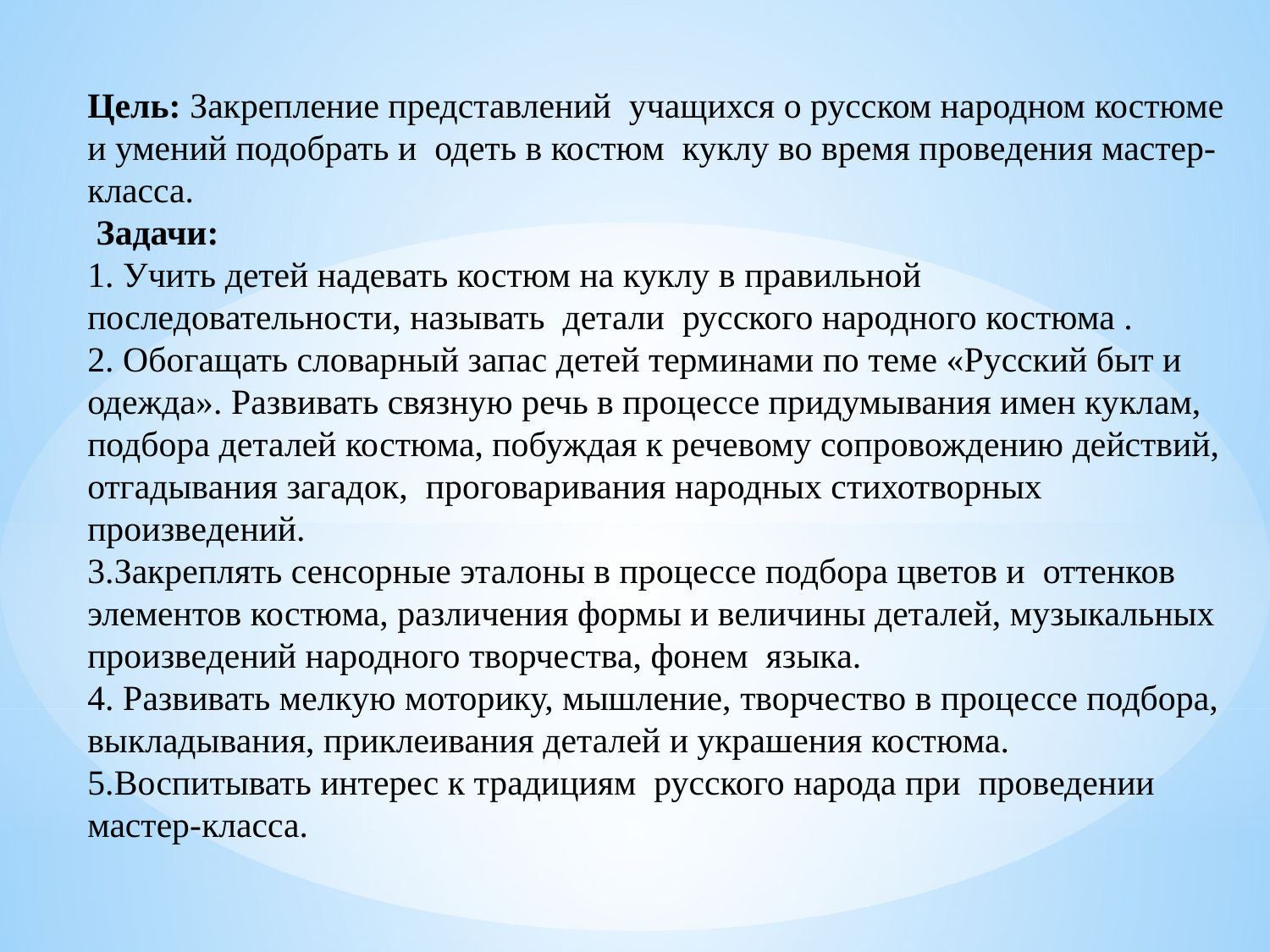

Цель: Закрепление представлений  учащихся о русском народном костюме и умений подобрать и  одеть в костюм  куклу во время проведения мастер-класса.
 Задачи:
1. Учить детей надевать костюм на куклу в правильной последовательности, называть  детали  русского народного костюма .
2. Обогащать словарный запас детей терминами по теме «Русский быт и одежда». Развивать связную речь в процессе придумывания имен куклам, подбора деталей костюма, побуждая к речевому сопровождению действий, отгадывания загадок,  проговаривания народных стихотворных произведений.
3.Закреплять сенсорные эталоны в процессе подбора цветов и  оттенков элементов костюма, различения формы и величины деталей, музыкальных произведений народного творчества, фонем  языка.
4. Развивать мелкую моторику, мышление, творчество в процессе подбора, выкладывания, приклеивания деталей и украшения костюма.
5.Воспитывать интерес к традициям  русского народа при  проведении мастер-класса.